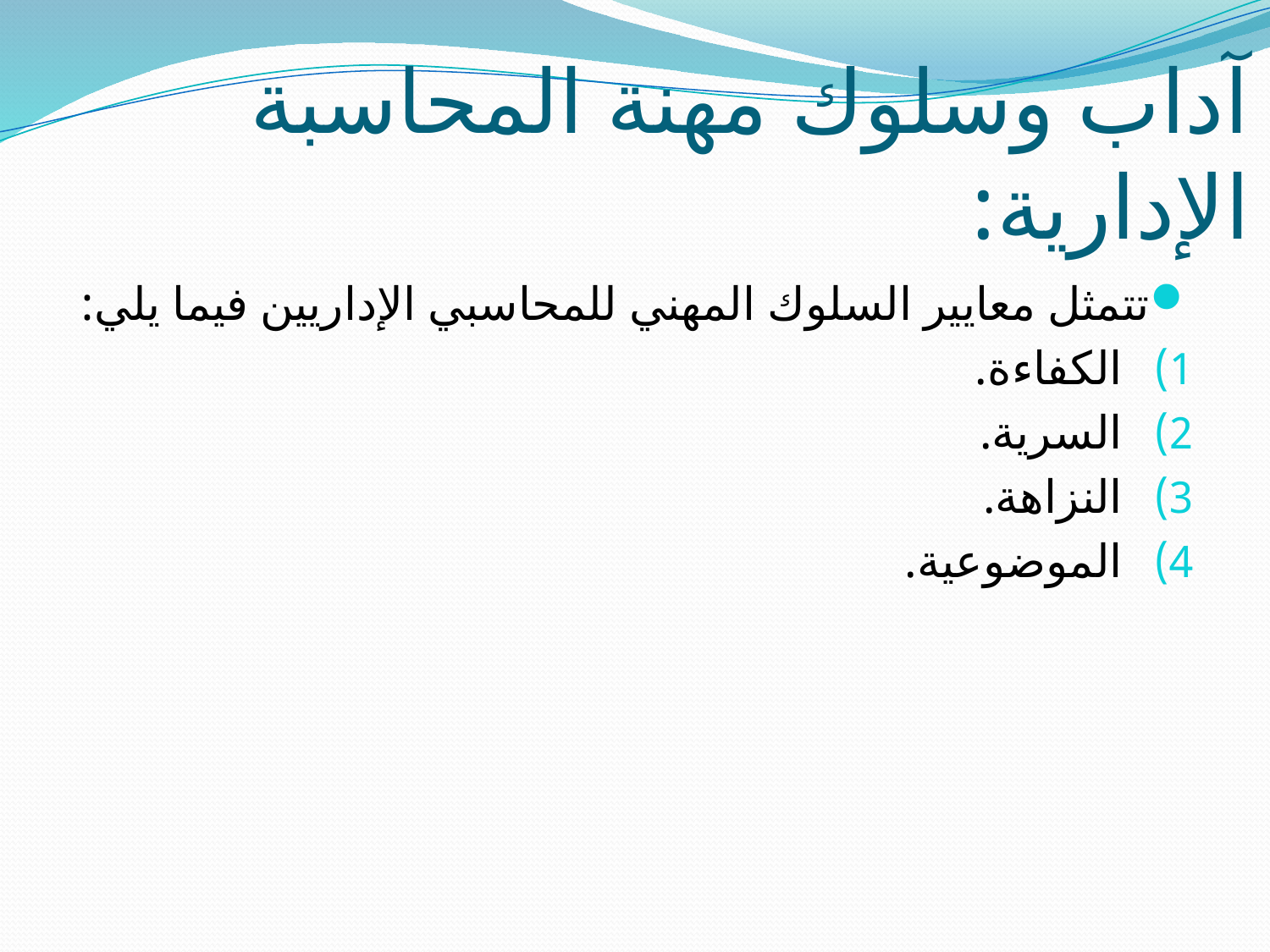

# آداب وسلوك مهنة المحاسبة الإدارية:
تتمثل معايير السلوك المهني للمحاسبي الإداريين فيما يلي:
الكفاءة.
السرية.
النزاهة.
الموضوعية.